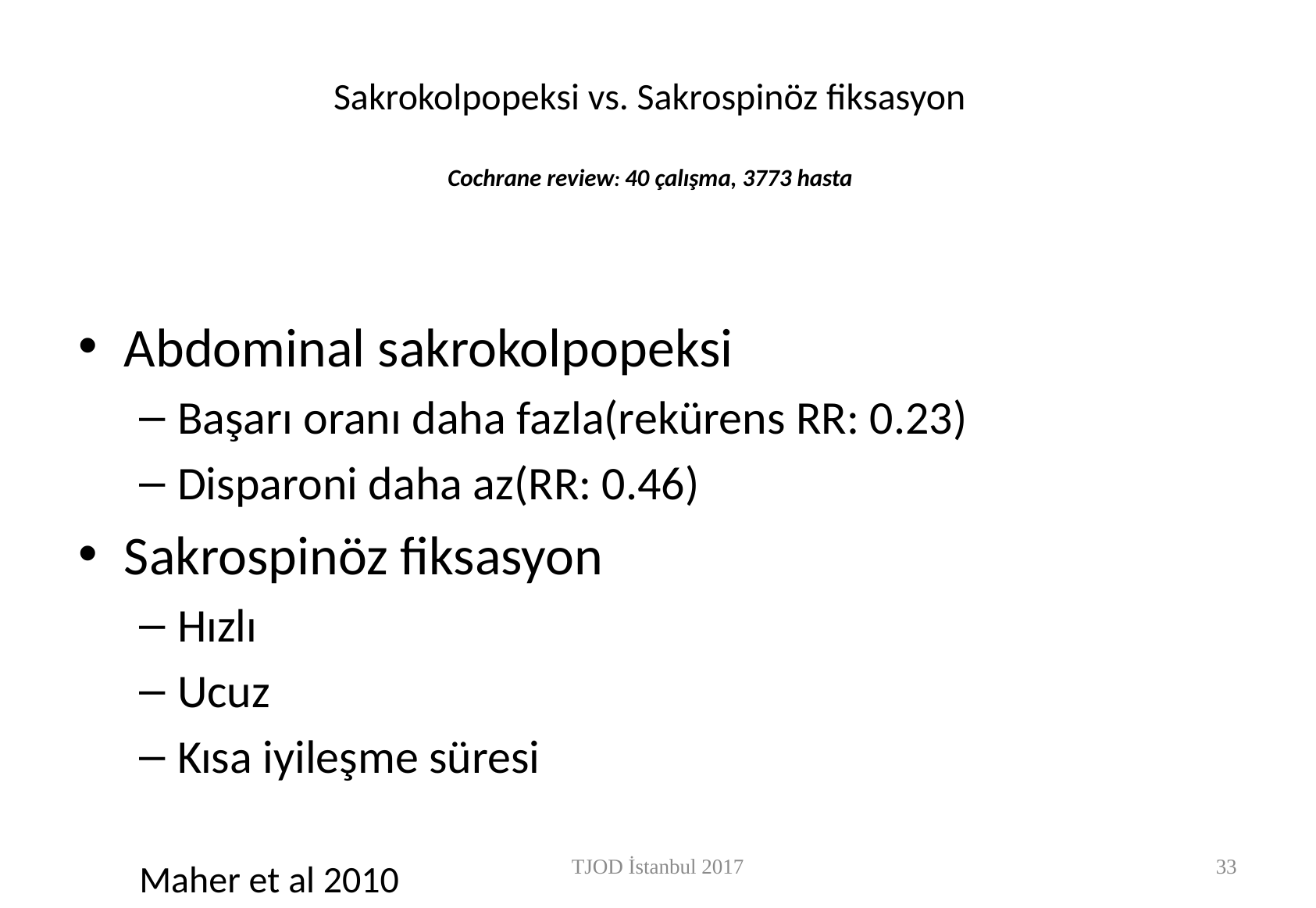

# Sakrokolpopeksi vs. Sakrospinöz fiksasyon Cochrane review: 40 çalışma, 3773 hasta
Abdominal sakrokolpopeksi
Başarı oranı daha fazla(rekürens RR: 0.23)
Disparoni daha az(RR: 0.46)
Sakrospinöz fiksasyon
Hızlı
Ucuz
Kısa iyileşme süresi

Maher et al 2010
TJOD İstanbul 2017
33